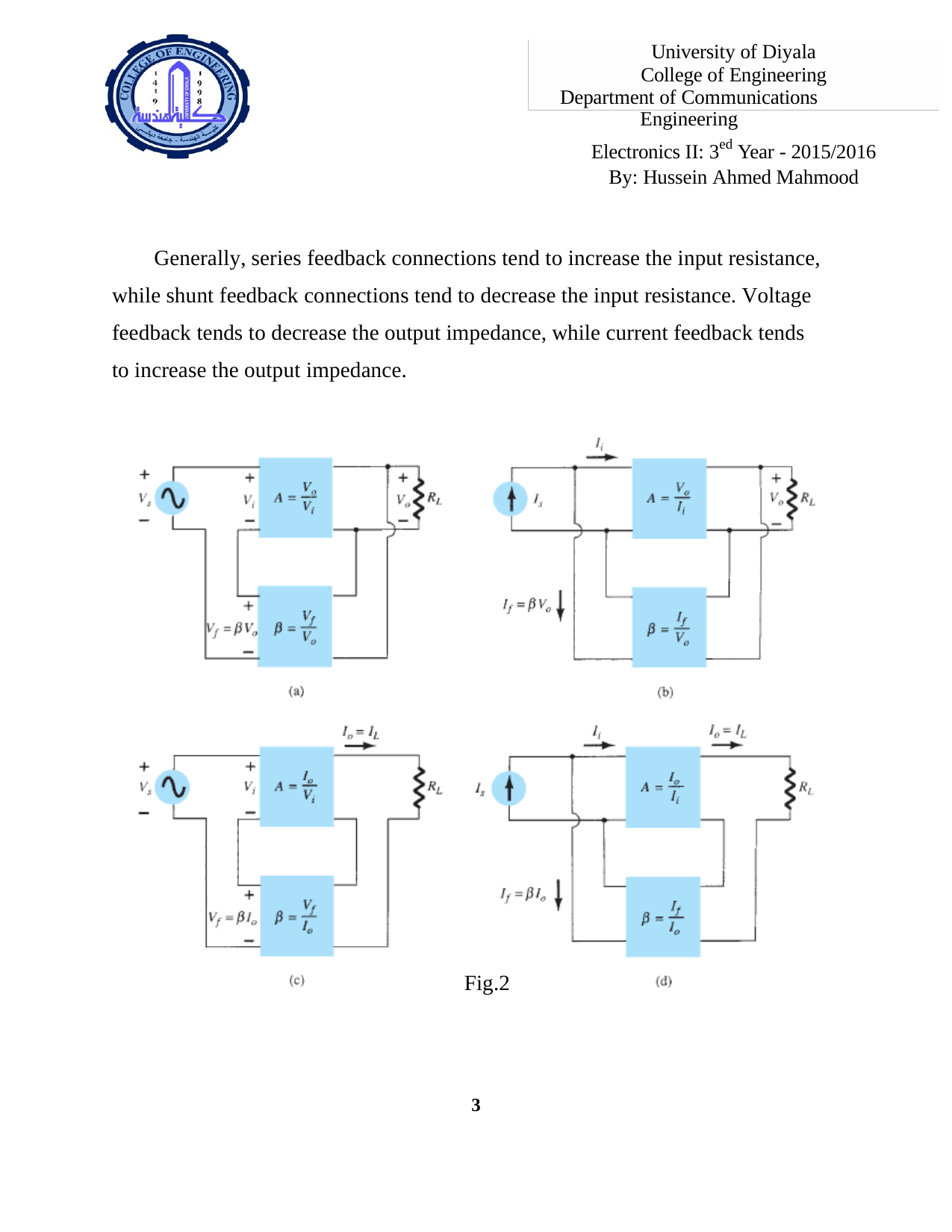

University of Diyala College of Engineering
Department of Communications Engineering
Electronics II: 3ed Year - 2015/2016 By: Hussein Ahmed Mahmood

Generally, series feedback connections tend to increase the input resistance, while shunt feedback connections tend to decrease the input resistance. Voltage feedback tends to decrease the output impedance, while current feedback tends to increase the output impedance.

Fig.2

3